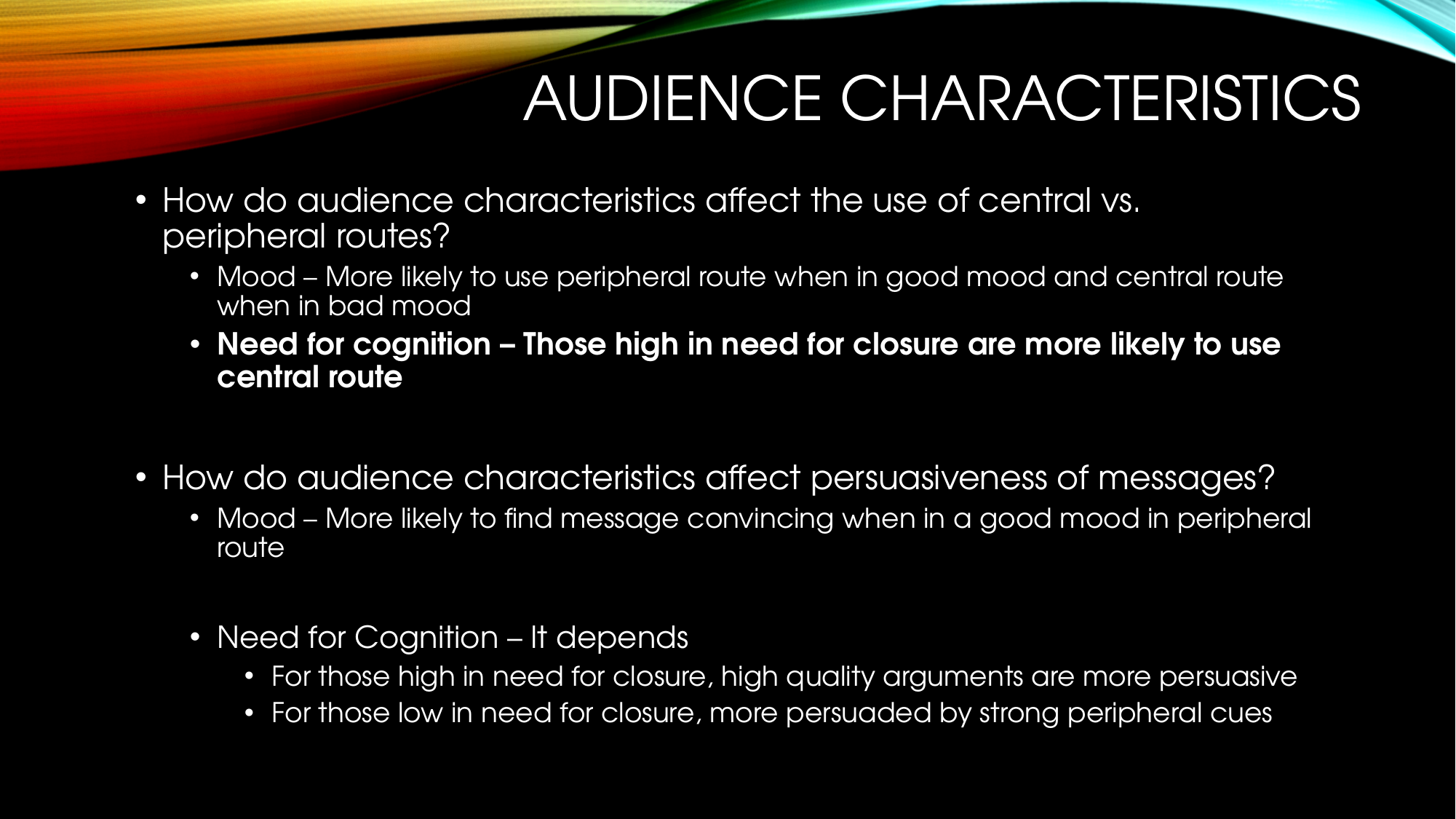

# Audience Characteristics
How do audience characteristics affect the use of central vs. peripheral routes?
Mood – More likely to use peripheral route when in good mood and central route when in bad mood
Need for cognition – Those high in need for closure are more likely to use central route

How do audience characteristics affect persuasiveness of messages?
Mood – More likely to find message convincing when in a good mood in peripheral route

Need for Cognition – It depends
For those high in need for closure, high quality arguments are more persuasive
For those low in need for closure, more persuaded by strong peripheral cues